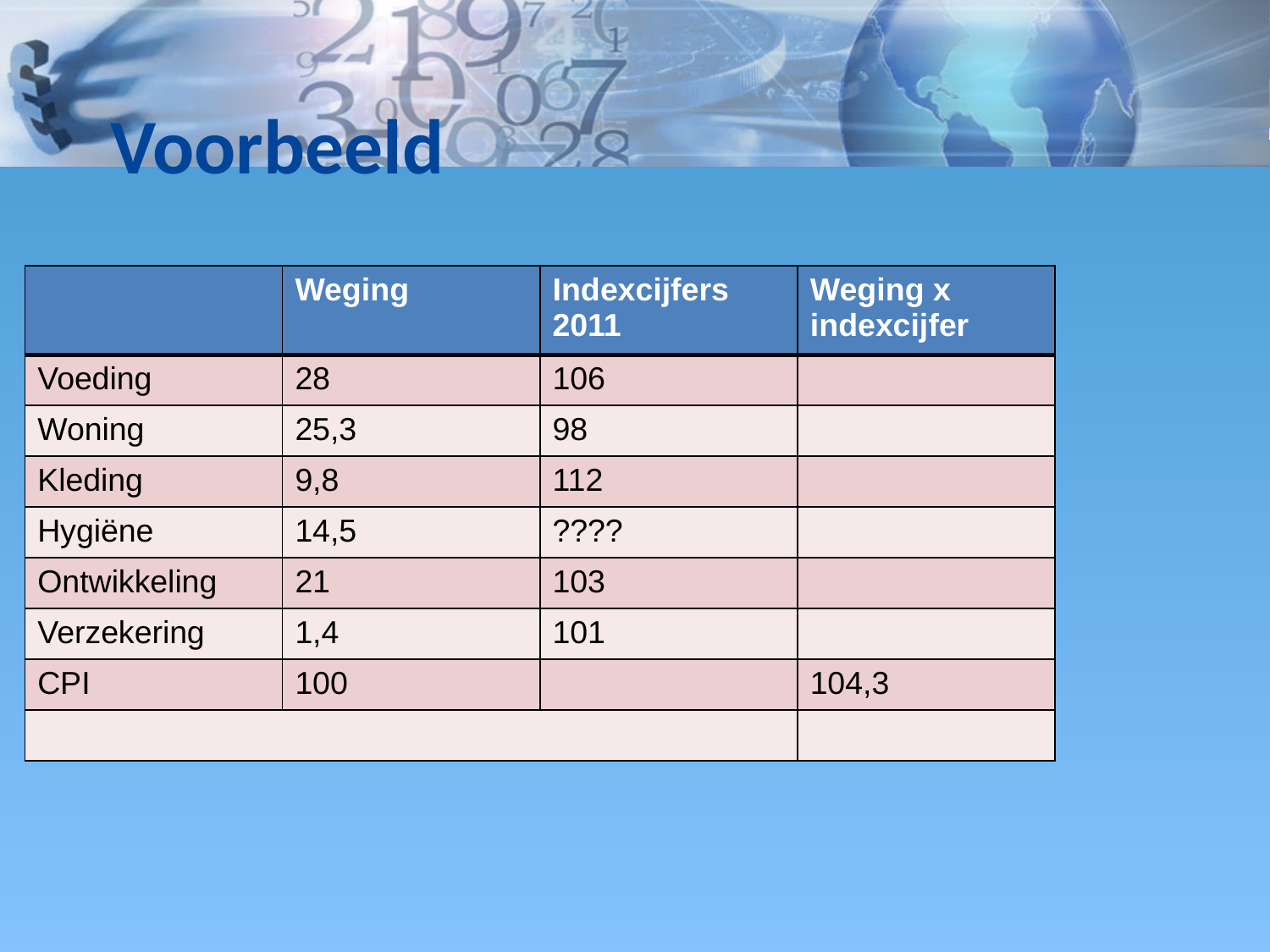

Voorbeeld
|  | Weging | Indexcijfers 2011 | Weging x indexcijfer |
| --- | --- | --- | --- |
| Voeding | 28 | 106 |  |
| Woning | 25,3 | 98 |  |
| Kleding | 9,8 | 112 |  |
| Hygiëne | 14,5 | ???? |  |
| Ontwikkeling | 21 | 103 |  |
| Verzekering | 1,4 | 101 |  |
| CPI | 100 |  | 104,3 |
|  |  |  |  |